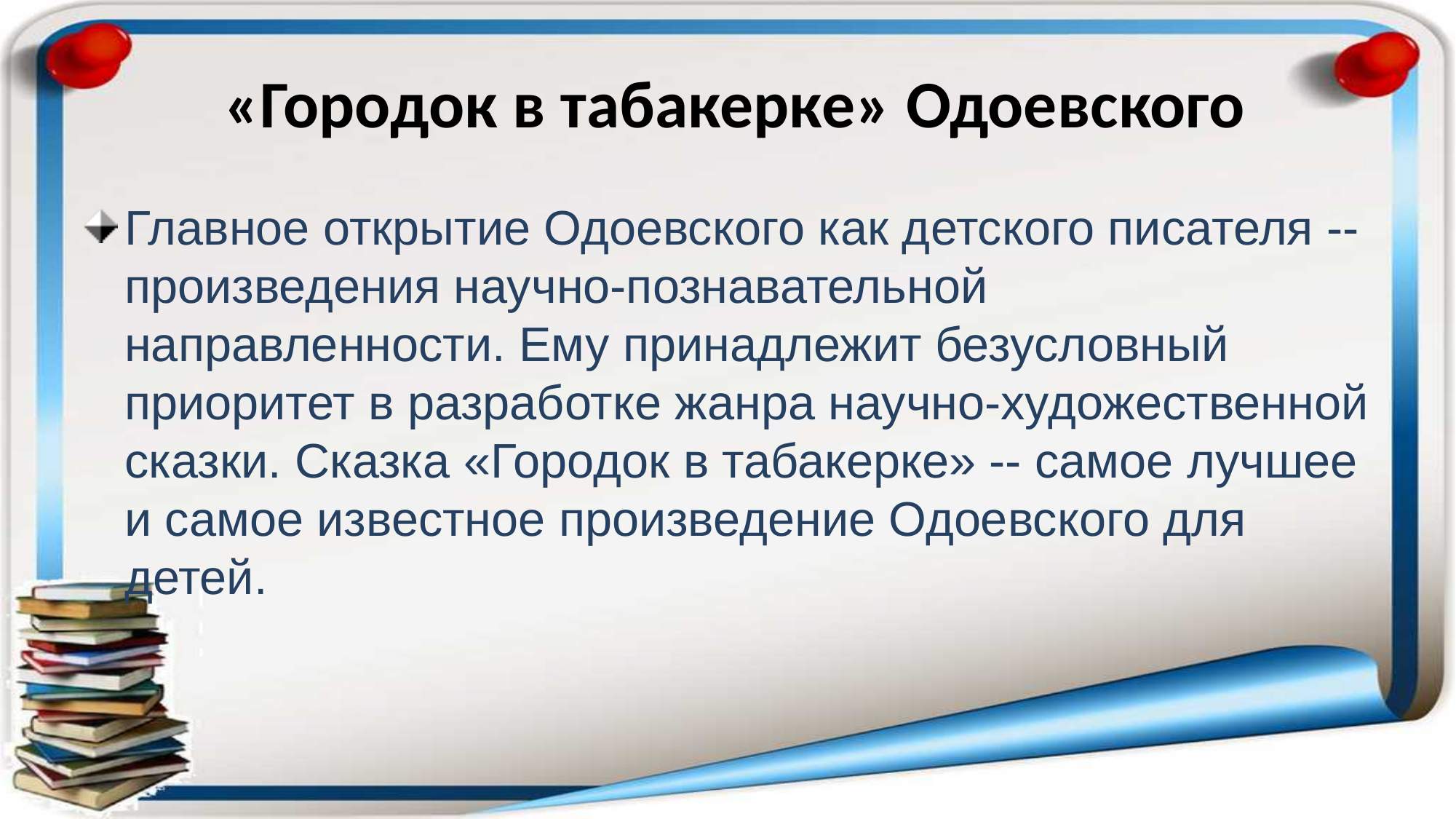

# «Городок в табакерке» Одоевского
Главное открытие Одоевского как детского писателя -- произведения научно-познавательной направленности. Ему принадлежит безусловный приоритет в разработке жанра научно-художественной сказки. Сказка «Городок в табакерке» -- самое лучшее и самое известное произведение Одоевского для детей.